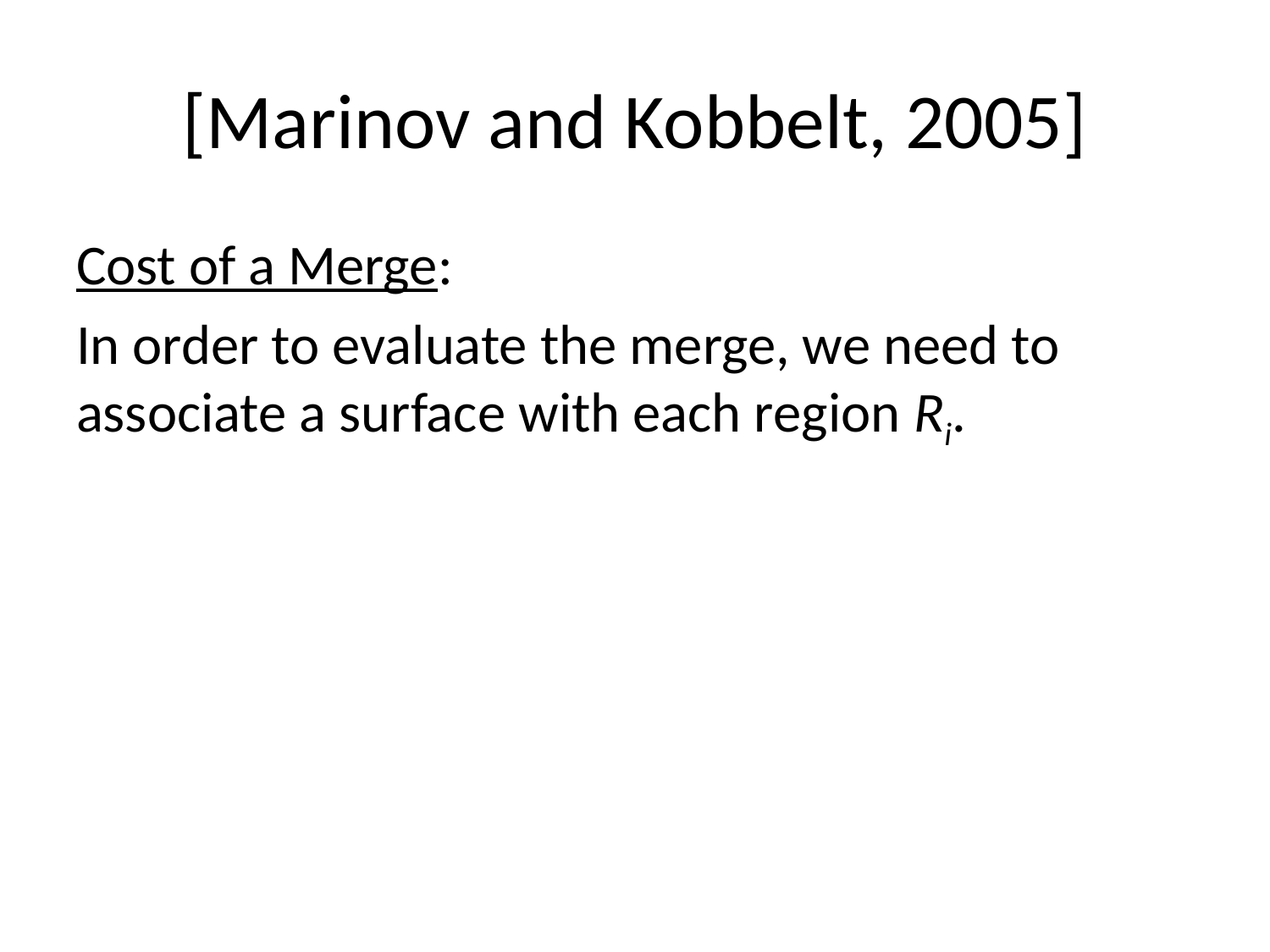

# [Marinov and Kobbelt, 2005]
Cost of a Merge:
In order to evaluate the merge, we need to associate a surface with each region Ri.